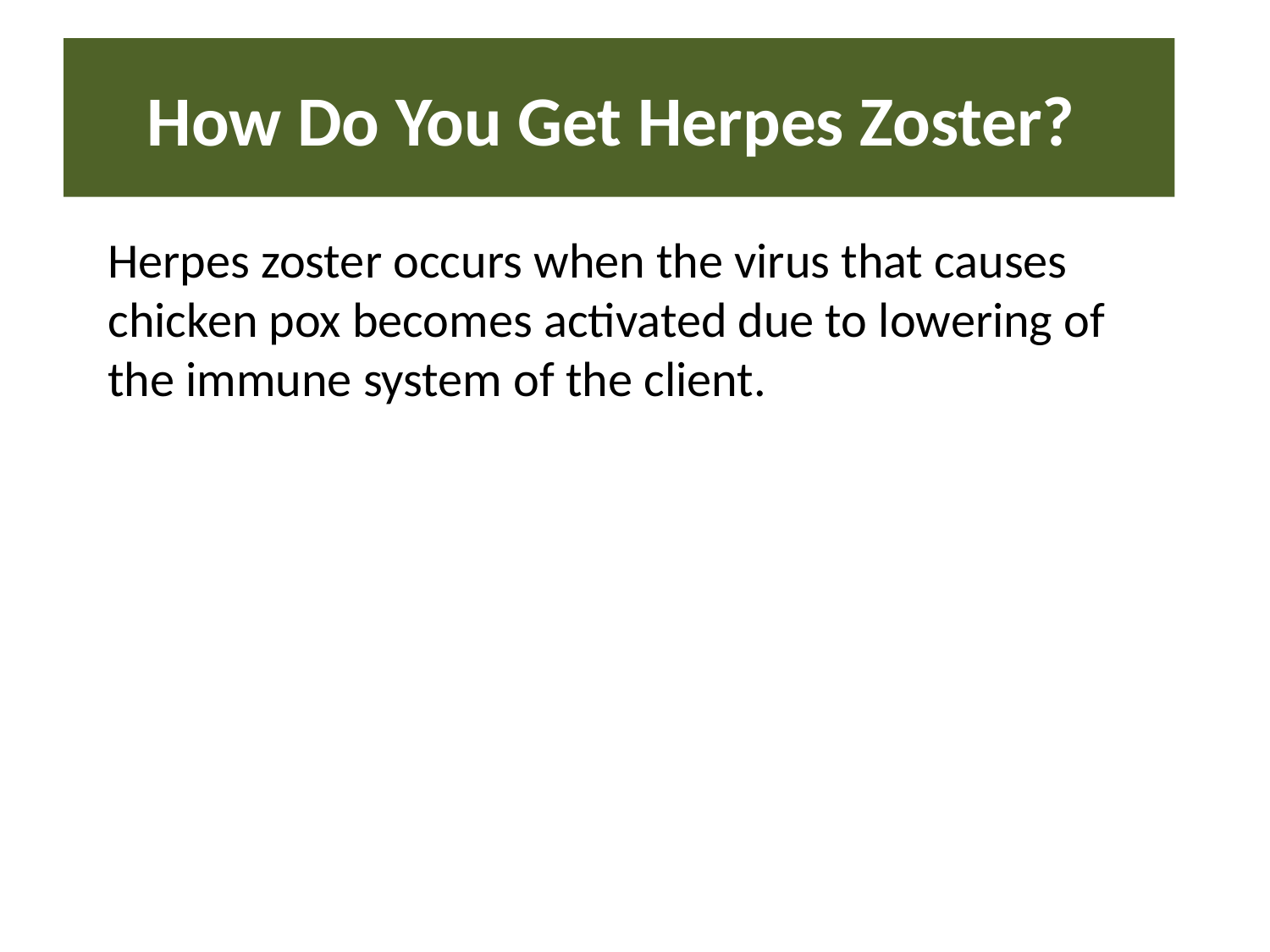

# How Do You Get Herpes Zoster?
Herpes zoster occurs when the virus that causes chicken pox becomes activated due to lowering of the immune system of the client.